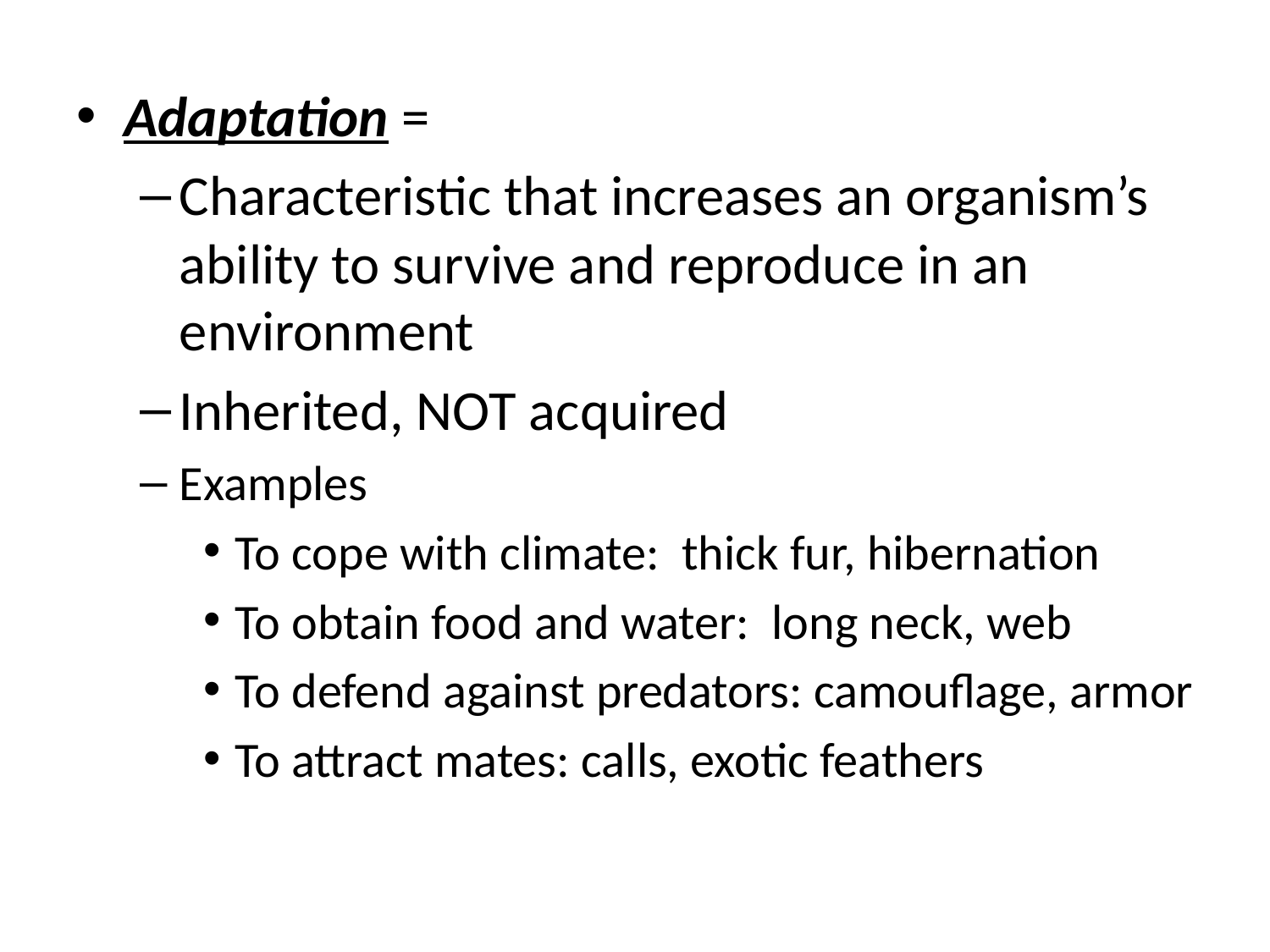

Adaptation =
Characteristic that increases an organism’s ability to survive and reproduce in an environment
Inherited, NOT acquired
Examples
To cope with climate:  thick fur, hibernation
To obtain food and water:  long neck, web
To defend against predators: camouflage, armor
To attract mates: calls, exotic feathers